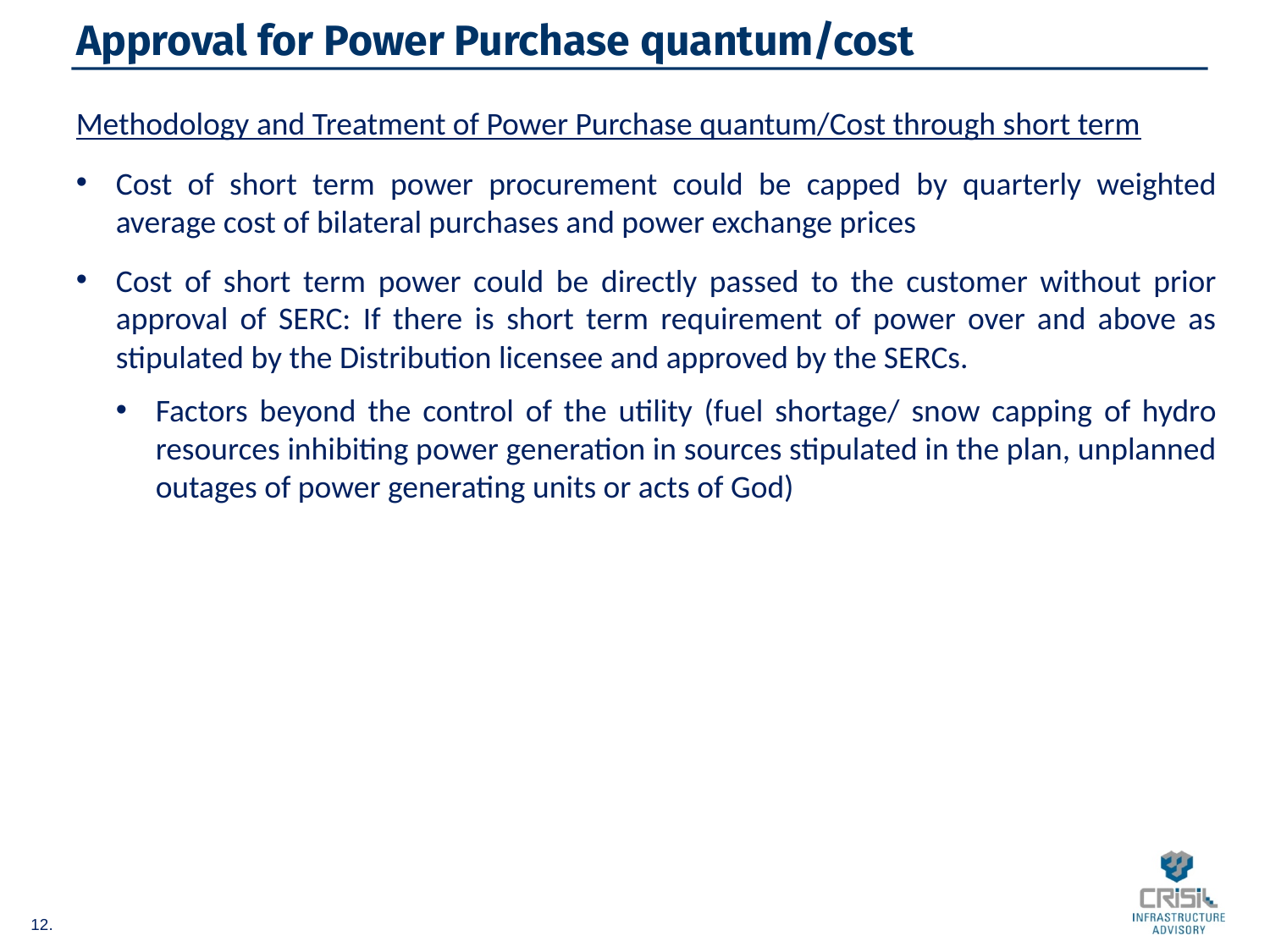

# Approval for Power Purchase quantum/cost
Methodology and Treatment of Power Purchase quantum/Cost through short term
Cost of short term power procurement could be capped by quarterly weighted average cost of bilateral purchases and power exchange prices
Cost of short term power could be directly passed to the customer without prior approval of SERC: If there is short term requirement of power over and above as stipulated by the Distribution licensee and approved by the SERCs.
Factors beyond the control of the utility (fuel shortage/ snow capping of hydro resources inhibiting power generation in sources stipulated in the plan, unplanned outages of power generating units or acts of God)